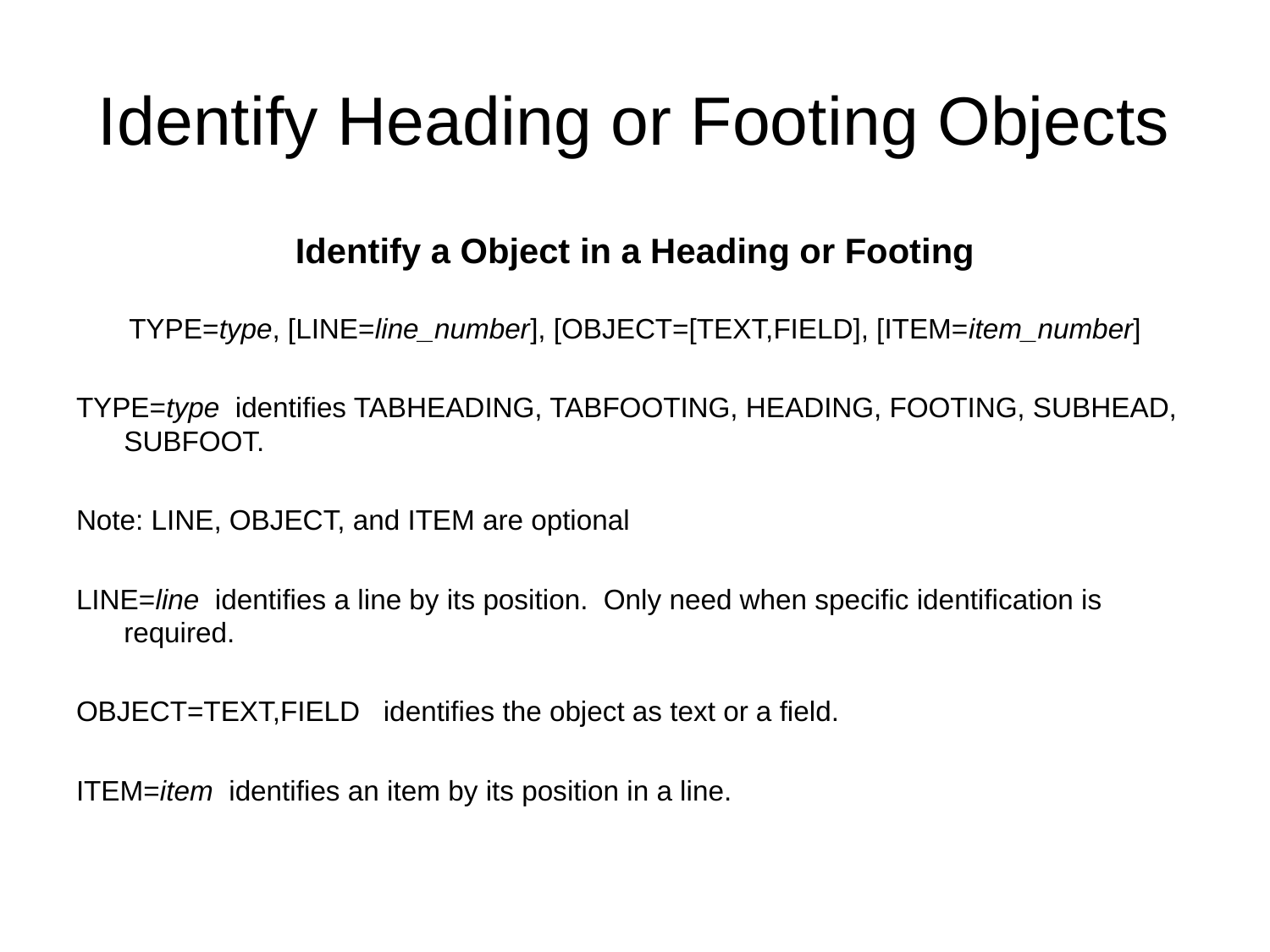

# Identify Heading or Footing Objects
Identify a Object in a Heading or Footing

TYPE=type, [LINE=line_number], [OBJECT=[TEXT,FIELD], [ITEM=item_number]

TYPE=type  identifies TABHEADING, TABFOOTING, HEADING, FOOTING, SUBHEAD, SUBFOOT.

Note: LINE, OBJECT, and ITEM are optional

LINE=line  identifies a line by its position.  Only need when specific identification is required.

OBJECT=TEXT,FIELD   identifies the object as text or a field.

ITEM=item  identifies an item by its position in a line.